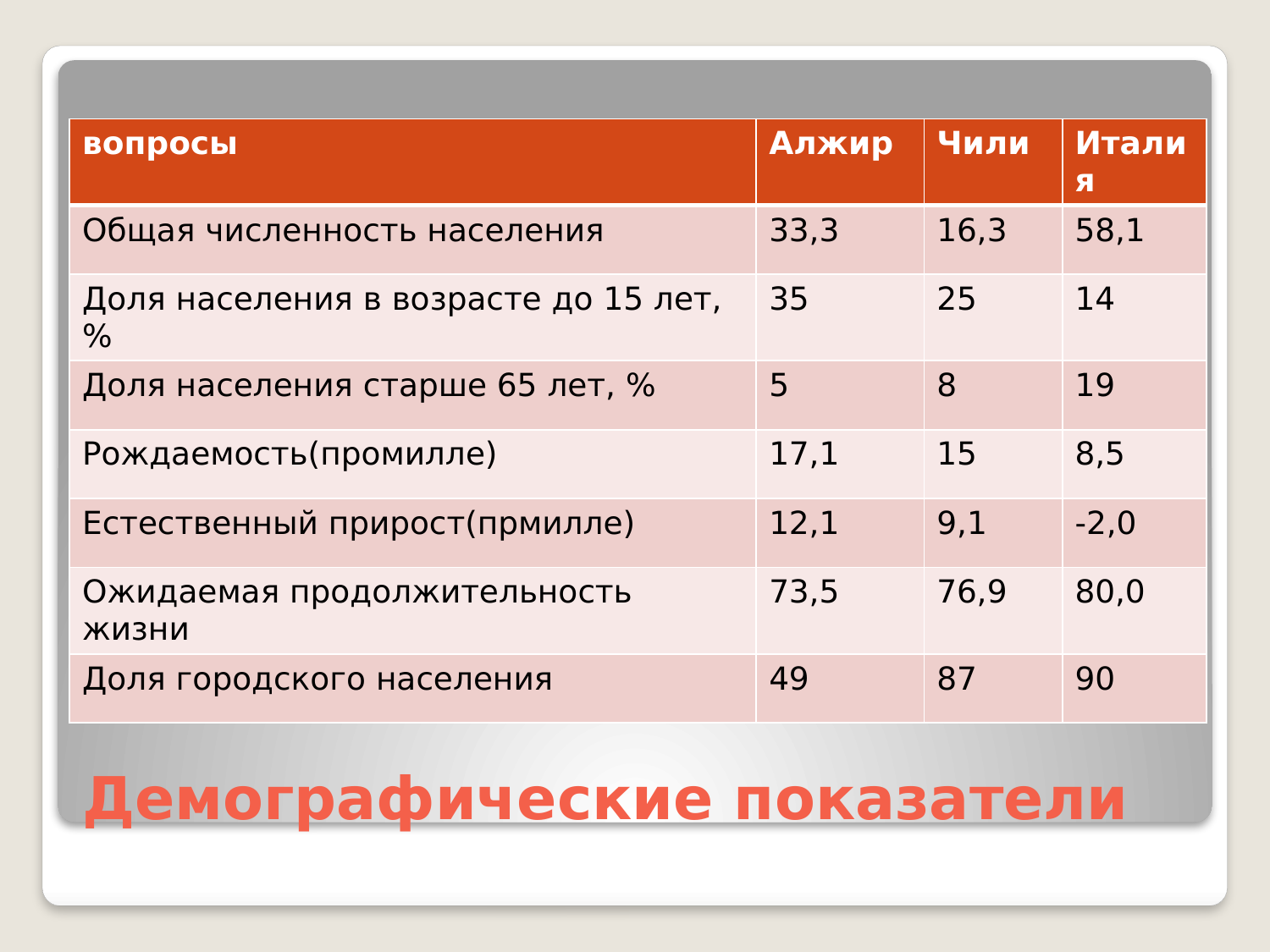

| вопросы | Алжир | Чили | Италия |
| --- | --- | --- | --- |
| Общая численность населения | 33,3 | 16,3 | 58,1 |
| Доля населения в возрасте до 15 лет, % | 35 | 25 | 14 |
| Доля населения старше 65 лет, % | 5 | 8 | 19 |
| Рождаемость(промилле) | 17,1 | 15 | 8,5 |
| Естественный прирост(прмилле) | 12,1 | 9,1 | -2,0 |
| Ожидаемая продолжительность жизни | 73,5 | 76,9 | 80,0 |
| Доля городского населения | 49 | 87 | 90 |
# Демографические показатели